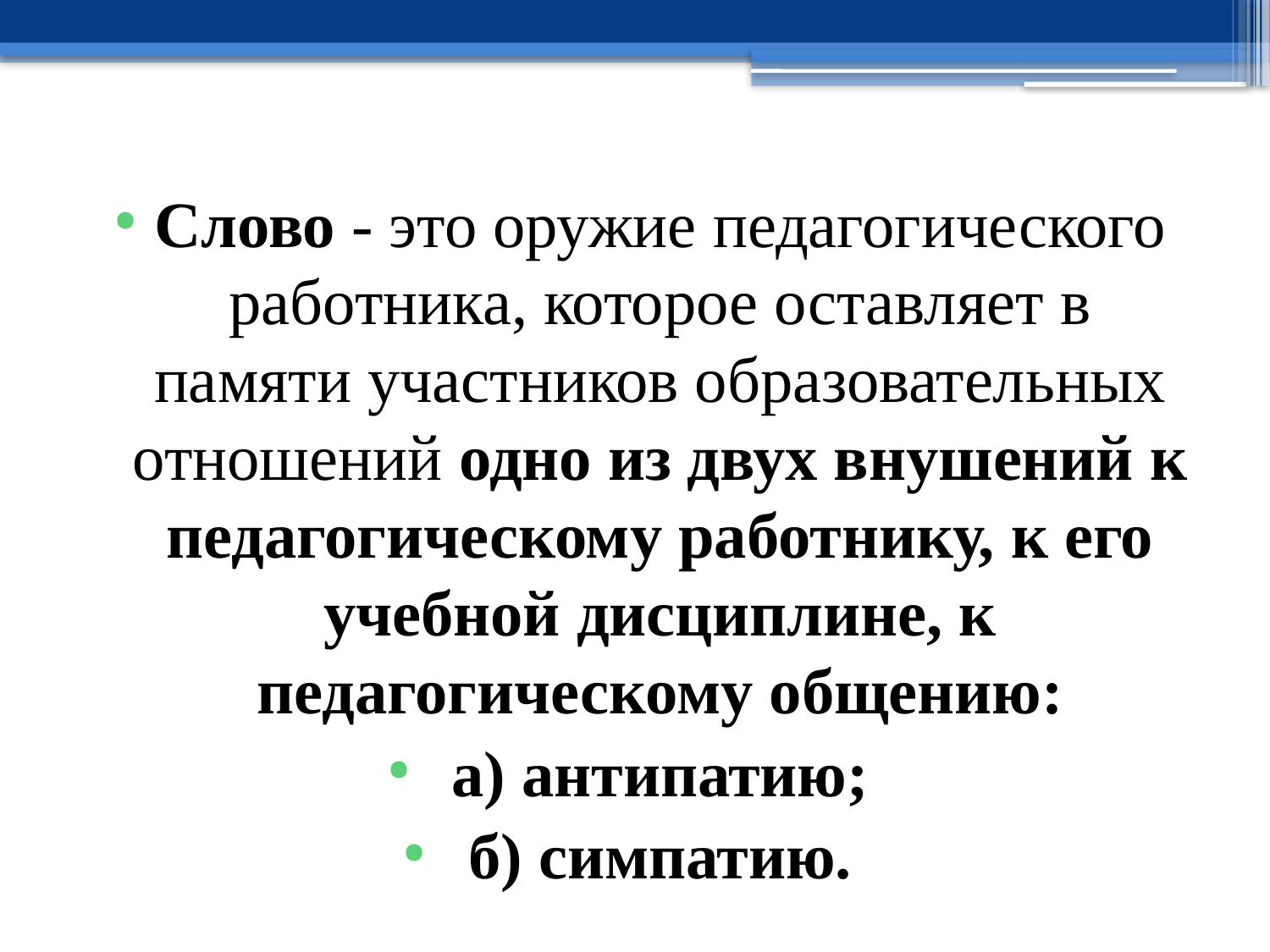

#
Слово - это оружие педагогического работника, которое оставляет в памяти участников образовательных отношений одно из двух внушений к педагогическому работнику, к его учебной дисциплине, к педагогическому общению:
а) антипатию;
б) симпатию.